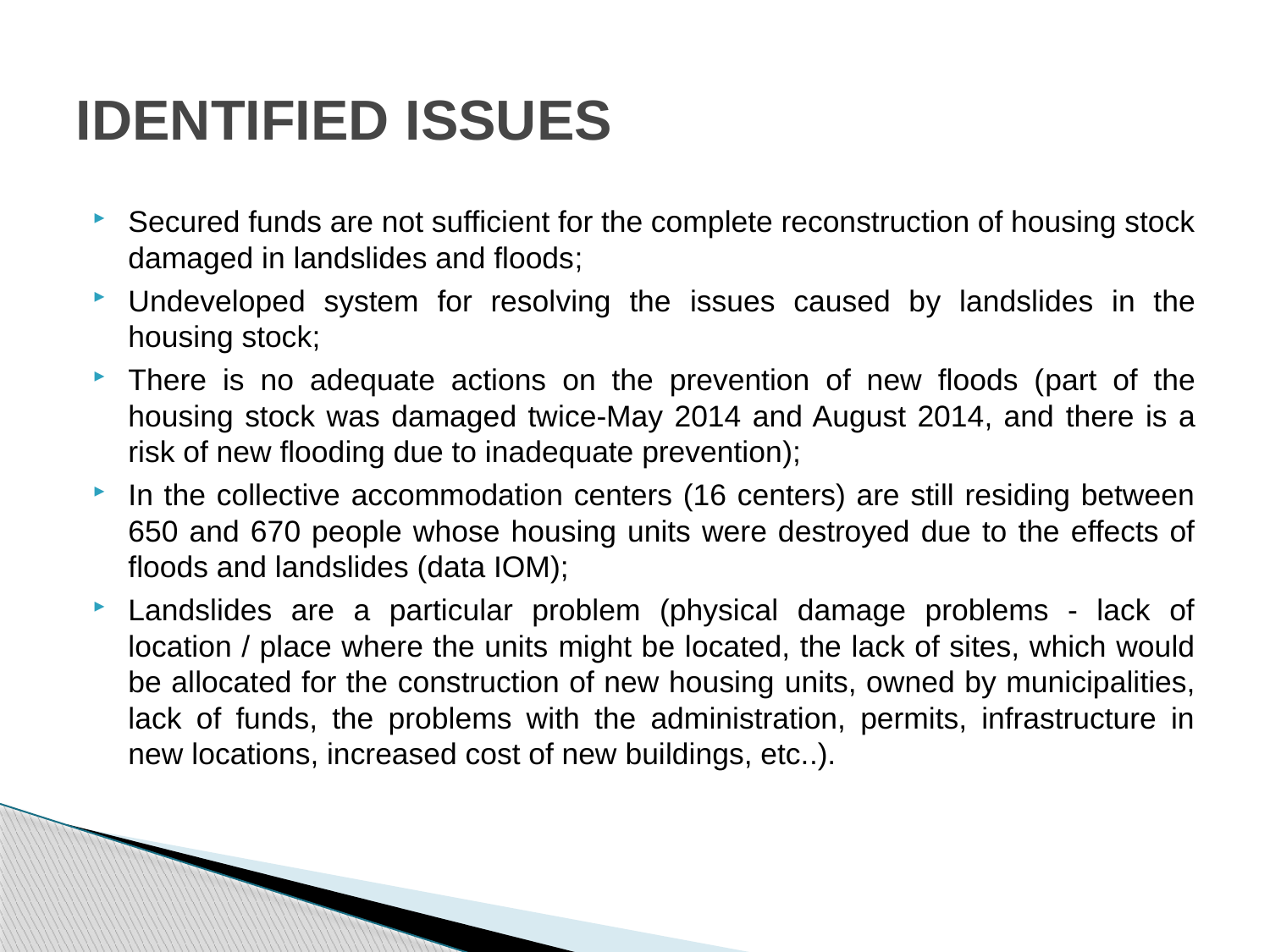

# IDENTIFIED ISSUES
Secured funds are not sufficient for the complete reconstruction of housing stock damaged in landslides and floods;
Undeveloped system for resolving the issues caused by landslides in the housing stock;
There is no adequate actions on the prevention of new floods (part of the housing stock was damaged twice-May 2014 and August 2014, and there is a risk of new flooding due to inadequate prevention);
In the collective accommodation centers (16 centers) are still residing between 650 and 670 people whose housing units were destroyed due to the effects of floods and landslides (data IOM);
Landslides are a particular problem (physical damage problems - lack of location / place where the units might be located, the lack of sites, which would be allocated for the construction of new housing units, owned by municipalities, lack of funds, the problems with the administration, permits, infrastructure in new locations, increased cost of new buildings, etc..).